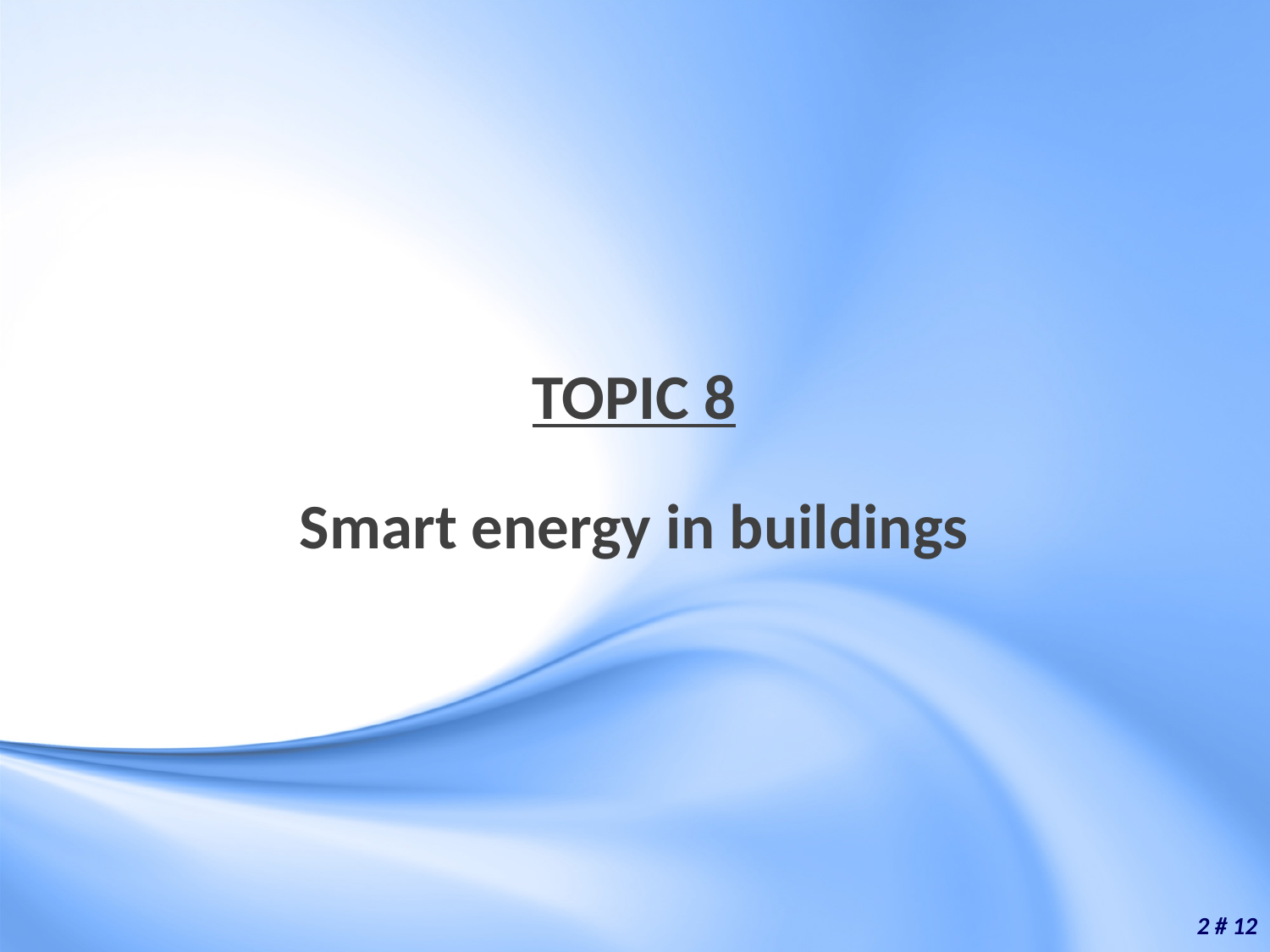

TOPIC 8
Smart energy in buildings
2 # 12